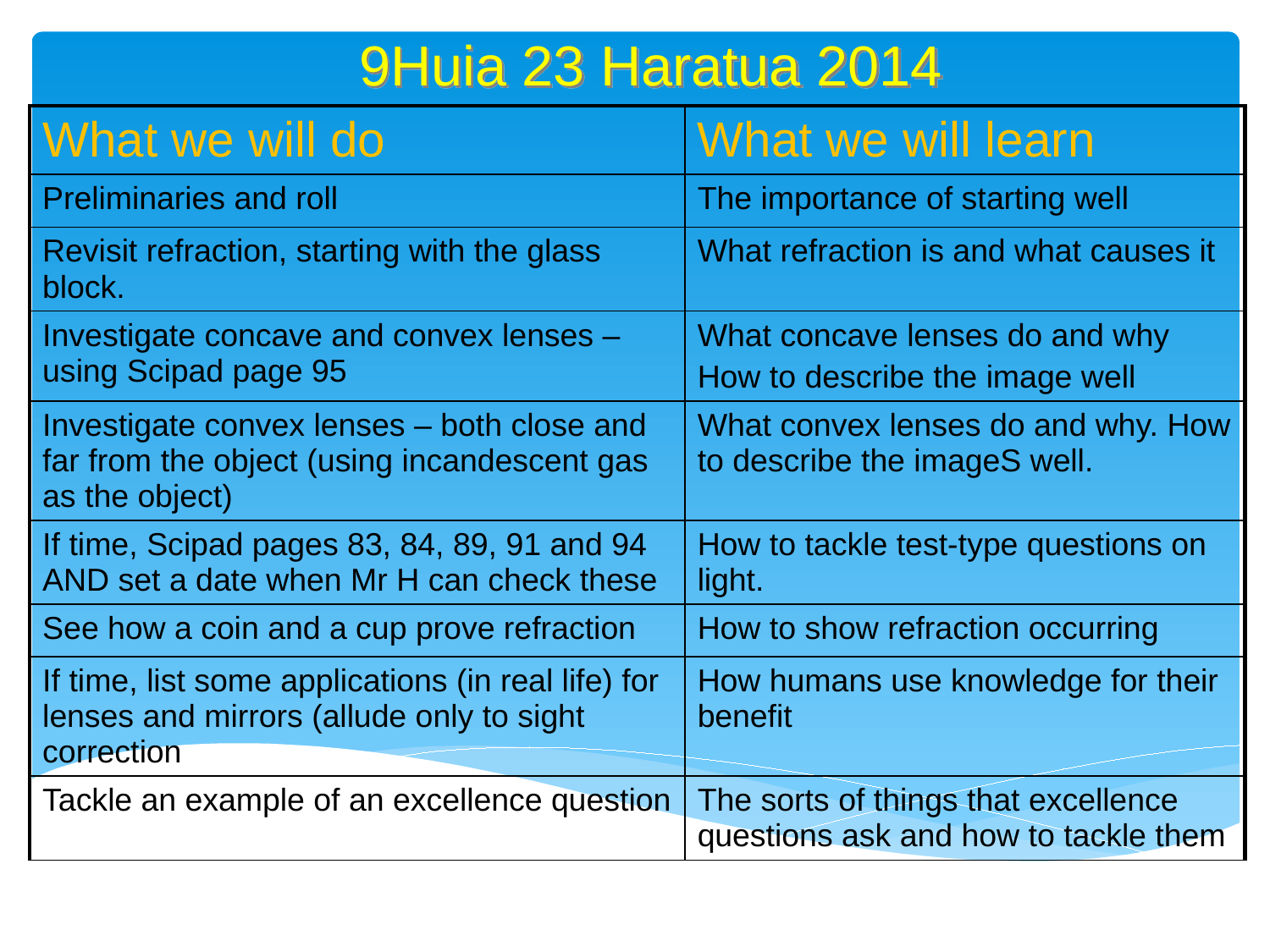

9Huia 23 Haratua 2014
| What we will do | What we will learn |
| --- | --- |
| Preliminaries and roll | The importance of starting well |
| Revisit refraction, starting with the glass block. | What refraction is and what causes it |
| Investigate concave and convex lenses – using Scipad page 95 | What concave lenses do and why How to describe the image well |
| Investigate convex lenses – both close and far from the object (using incandescent gas as the object) | What convex lenses do and why. How to describe the imageS well. |
| If time, Scipad pages 83, 84, 89, 91 and 94 AND set a date when Mr H can check these | How to tackle test-type questions on light. |
| See how a coin and a cup prove refraction | How to show refraction occurring |
| If time, list some applications (in real life) for lenses and mirrors (allude only to sight correction | How humans use knowledge for their benefit |
| Tackle an example of an excellence question | The sorts of things that excellence questions ask and how to tackle them |